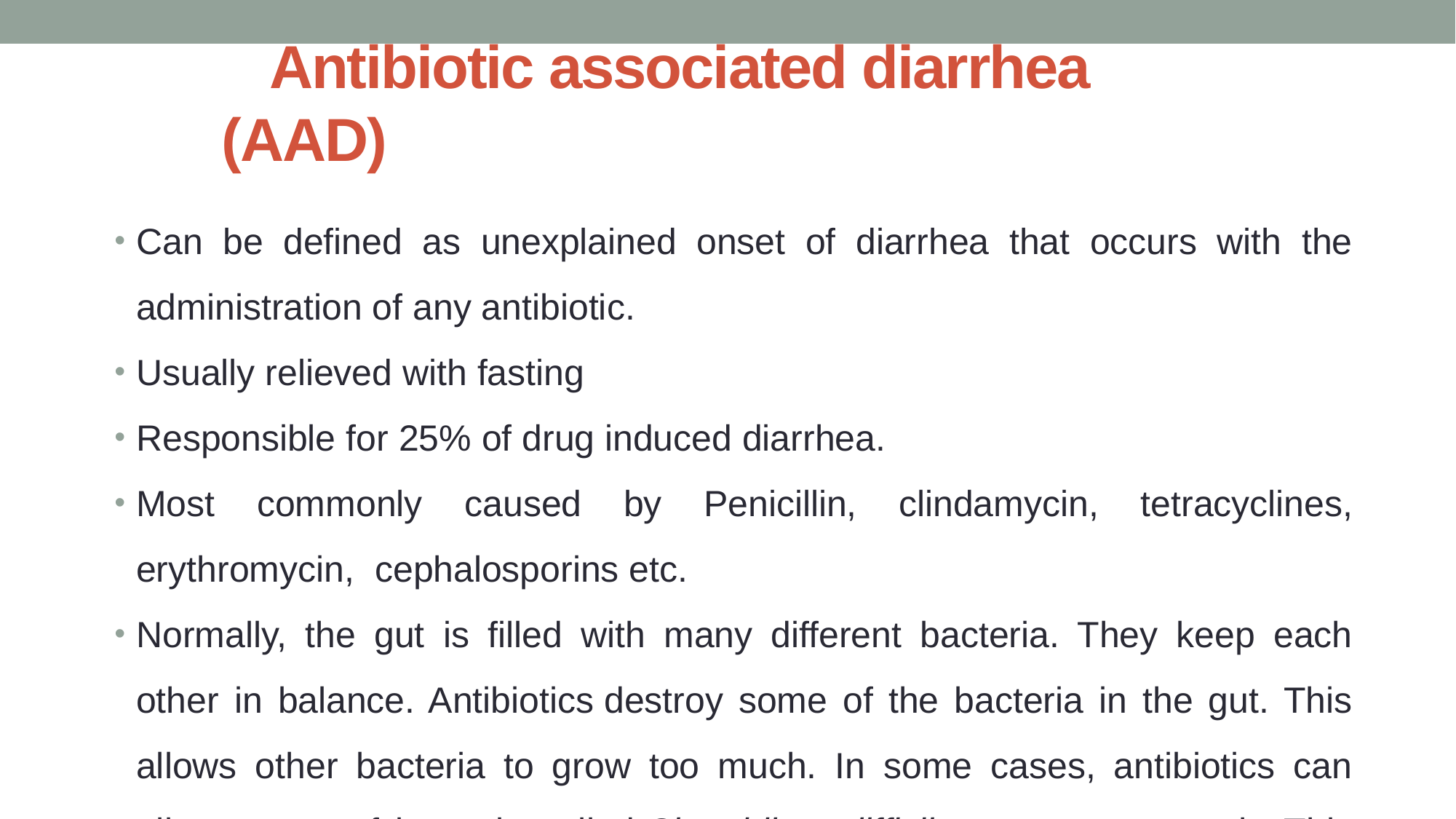

# Antibiotic associated diarrhea (AAD)
Can be defined as unexplained onset of diarrhea that occurs with the administration of any antibiotic.
Usually relieved with fasting
Responsible for 25% of drug induced diarrhea.
Most commonly caused by Penicillin, clindamycin, tetracyclines, erythromycin,  cephalosporins etc.
Normally, the gut is filled with many different bacteria. They keep each other in balance. Antibiotics destroy some of the bacteria in the gut. This allows other bacteria to grow too much. In some cases, antibiotics can allow a type of bacteria called Clostridium difficile to grow too much. This can lead to severe, watery, and often bloody diarrhea called pseudomembranous colitis.